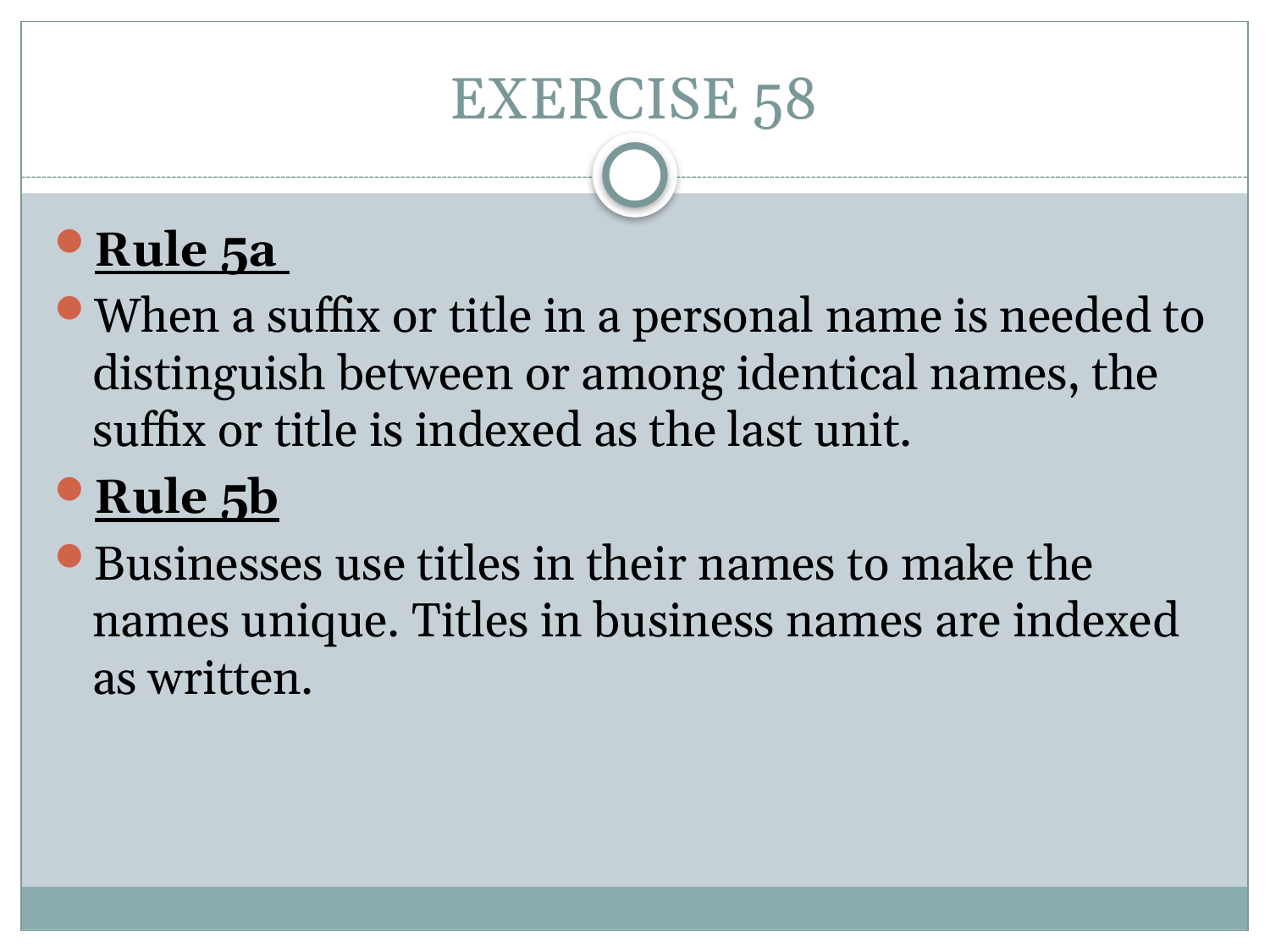

# EXERCISE 58
Rule 5a
When a suffix or title in a personal name is needed to distinguish between or among identical names, the suffix or title is indexed as the last unit.
Rule 5b
Businesses use titles in their names to make the names unique. Titles in business names are indexed as written.